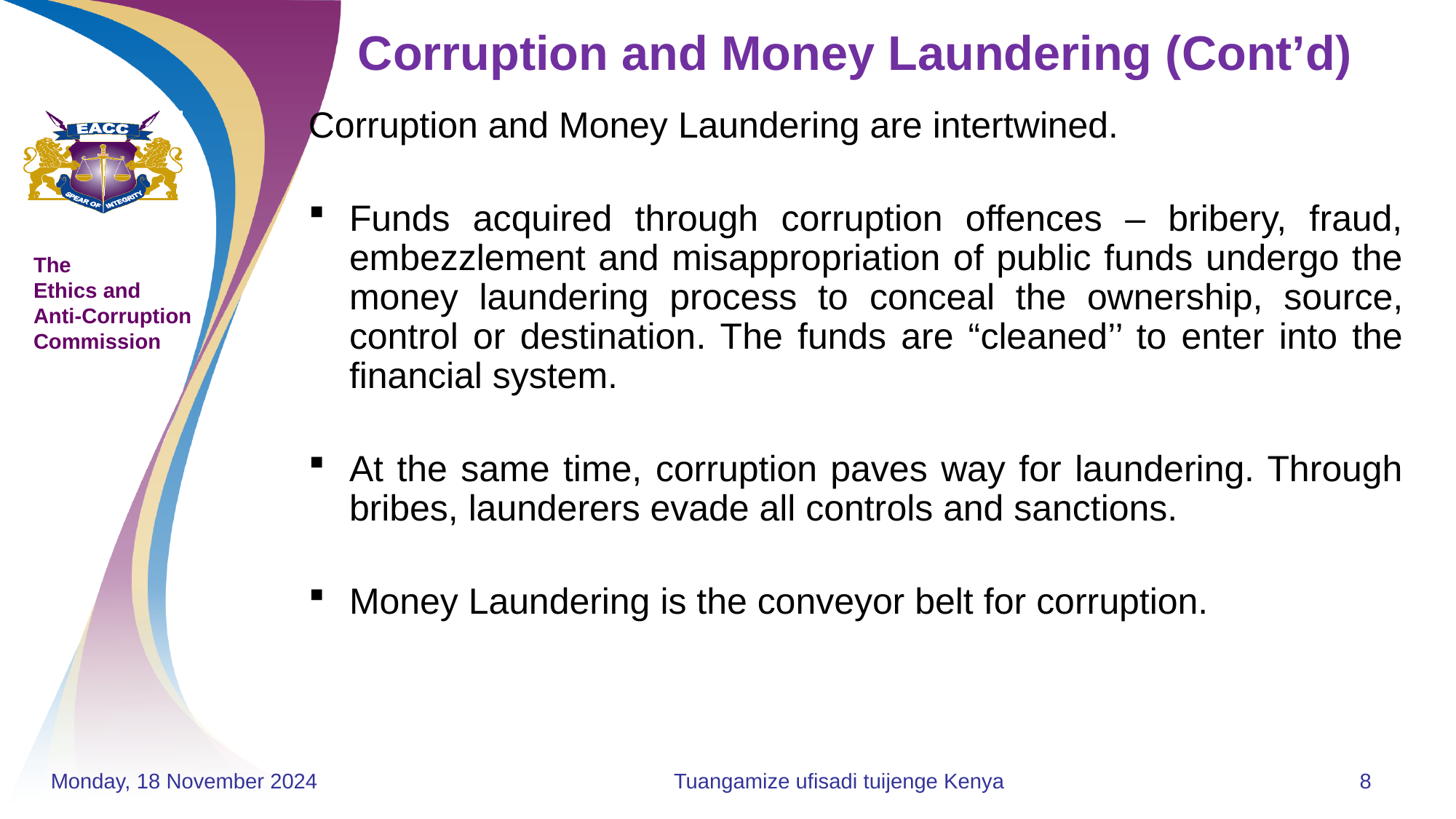

# Corruption and Money Laundering (Cont’d)
Corruption and Money Laundering are intertwined.

Funds acquired through corruption offences – bribery, fraud, embezzlement and misappropriation of public funds undergo the money laundering process to conceal the ownership, source, control or destination. The funds are “cleaned’’ to enter into the financial system.

At the same time, corruption paves way for laundering. Through bribes, launderers evade all controls and sanctions.

Money Laundering is the conveyor belt for corruption.

Monday, 18 November 2024
Tuangamize ufisadi tuijenge Kenya
8